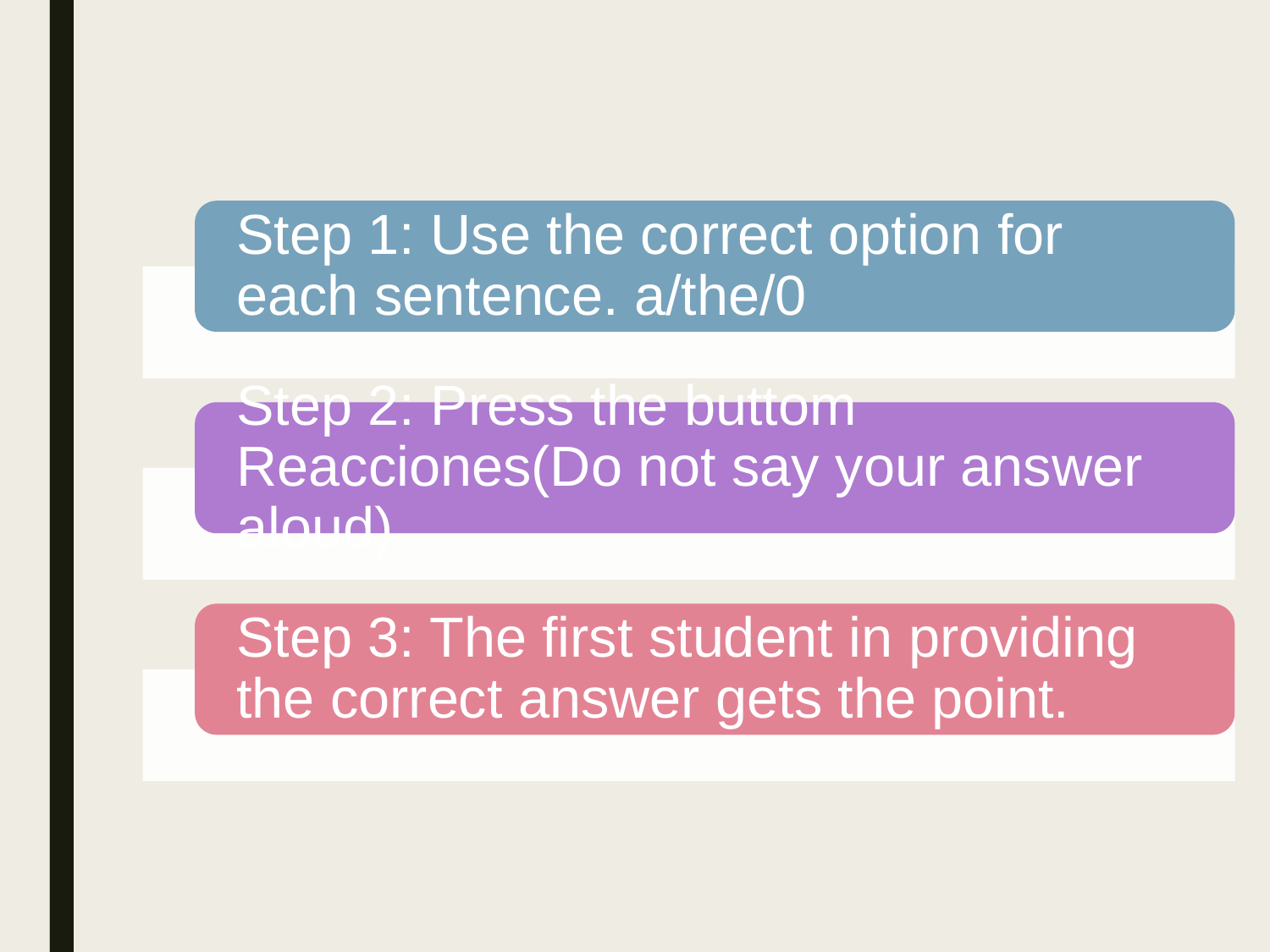

#
Step 1: Use the correct option for each sentence. a/the/0
Step 2: Press the buttom Reacciones(Do not say your answer aloud)
Step 3: The first student in providing the correct answer gets the point.